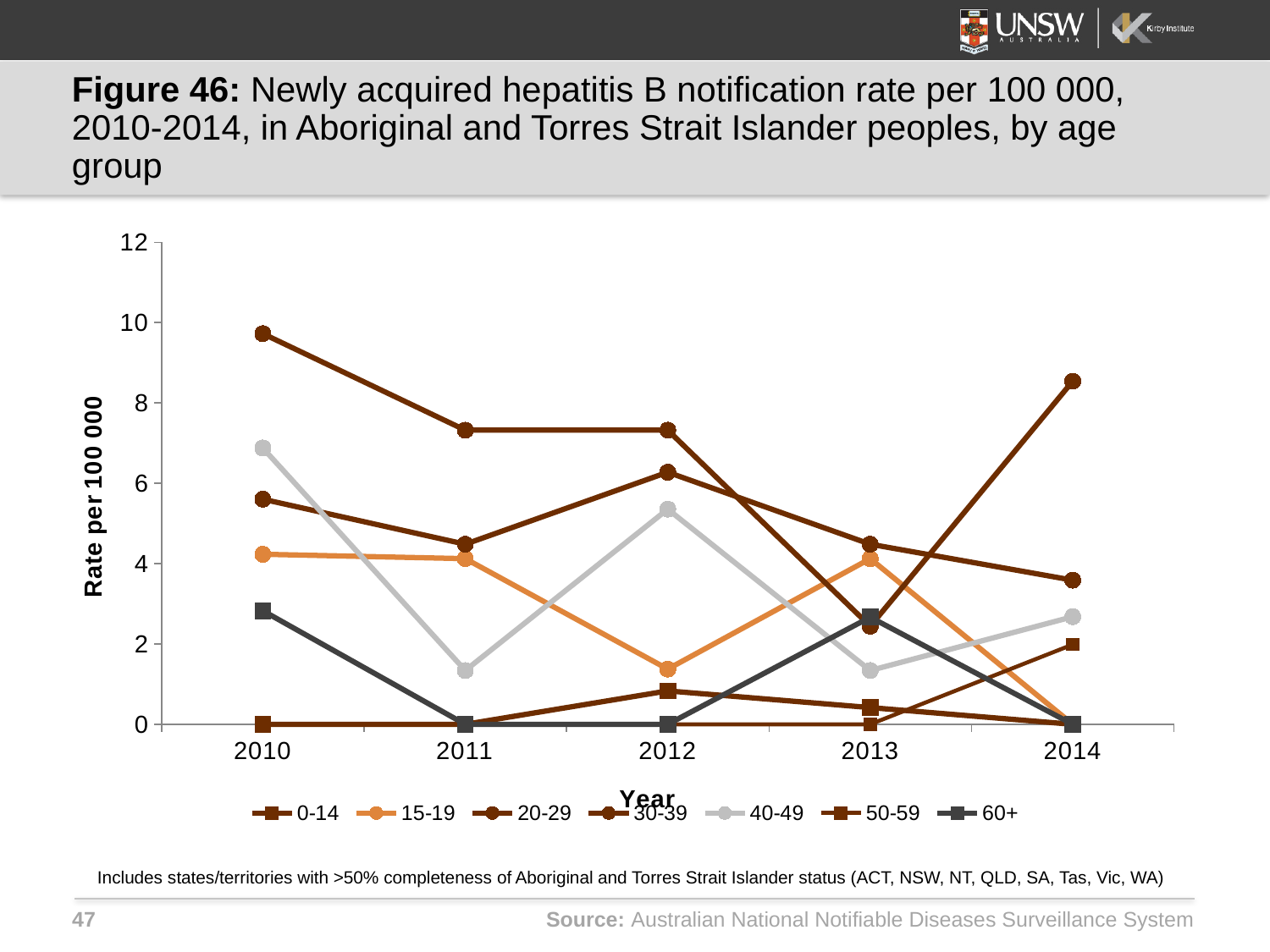

# Figure 46: Newly acquired hepatitis B notification rate per 100 000, 2010-2014, in Aboriginal and Torres Strait Islander peoples, by age group

### Chart

| Category | 0-14 | 15-19 | 20-29 | 30-39 | 40-49 | 50-59 | 60+ |
|---|---|---|---|---|---|---|---|
| 2010 | 0.0 | 4.232446 | 5.604753 | 9.726208 | 6.879755 | 0.0 | 2.827255 |
| 2011 | 0.0 | 4.123031 | 4.4833 | 7.323146 | 1.339172 | 0.0 | 0.0 |
| 2012 | 0.831487 | 1.374344 | 6.276619 | 7.323146 | 5.356688 | 0.0 | 0.0 |
| 2013 | 0.415743 | 4.123031 | 4.4833 | 2.441049 | 1.339172 | 0.0 | 2.666169 |
| 2014 | 0.0 | 0.0 | 3.58664 | 8.543671 | 2.678344 | 1.986295 | 0.0 |
Includes states/territories with >50% completeness of Aboriginal and Torres Strait Islander status (ACT, NSW, NT, QLD, SA, Tas, Vic, WA)
Source: Australian National Notifiable Diseases Surveillance System
47